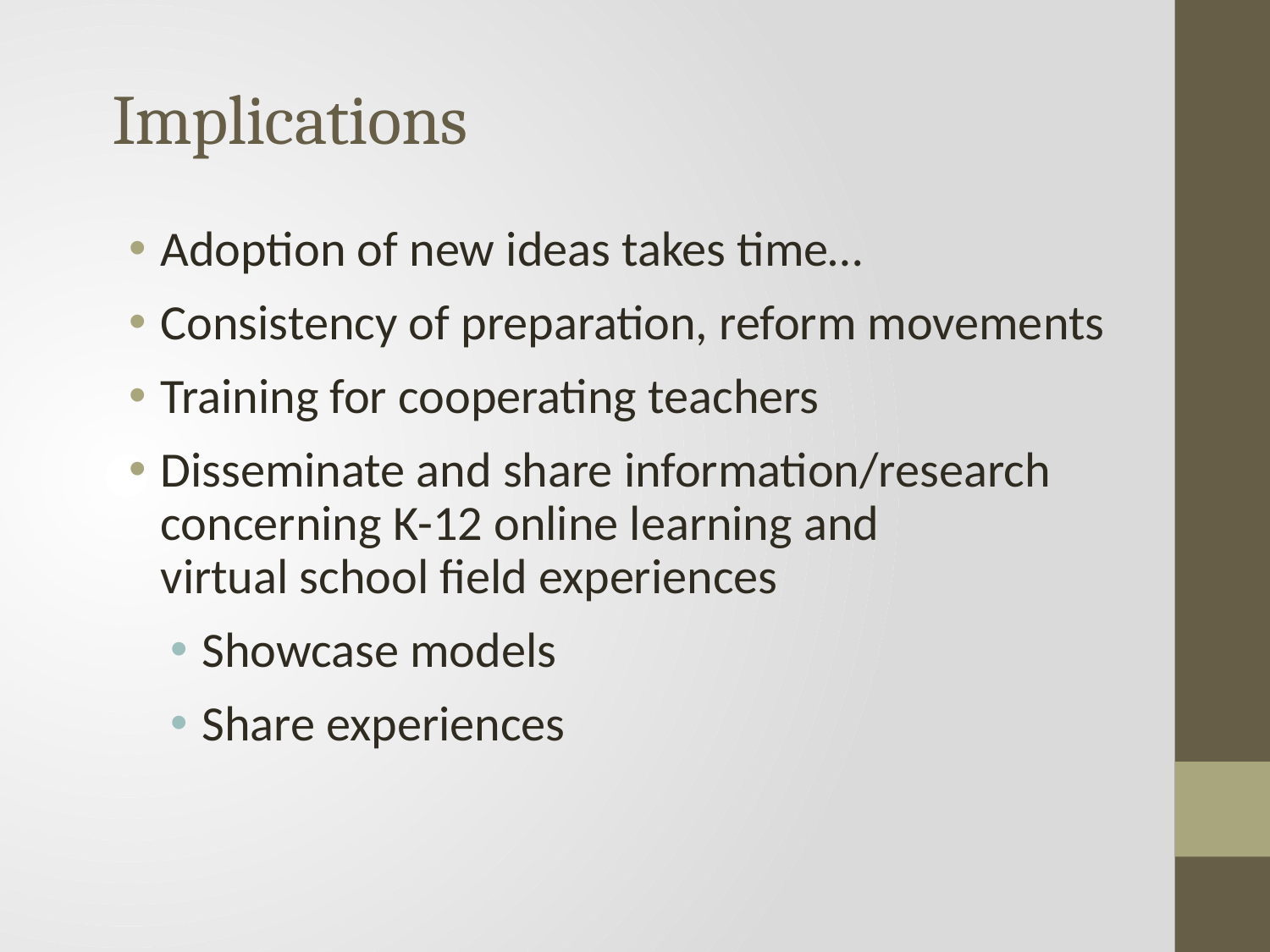

# Implications
Adoption of new ideas takes time…
Consistency of preparation, reform movements
Training for cooperating teachers
Disseminate and share information/research concerning K-12 online learning and               virtual school field experiences
Showcase models
Share experiences